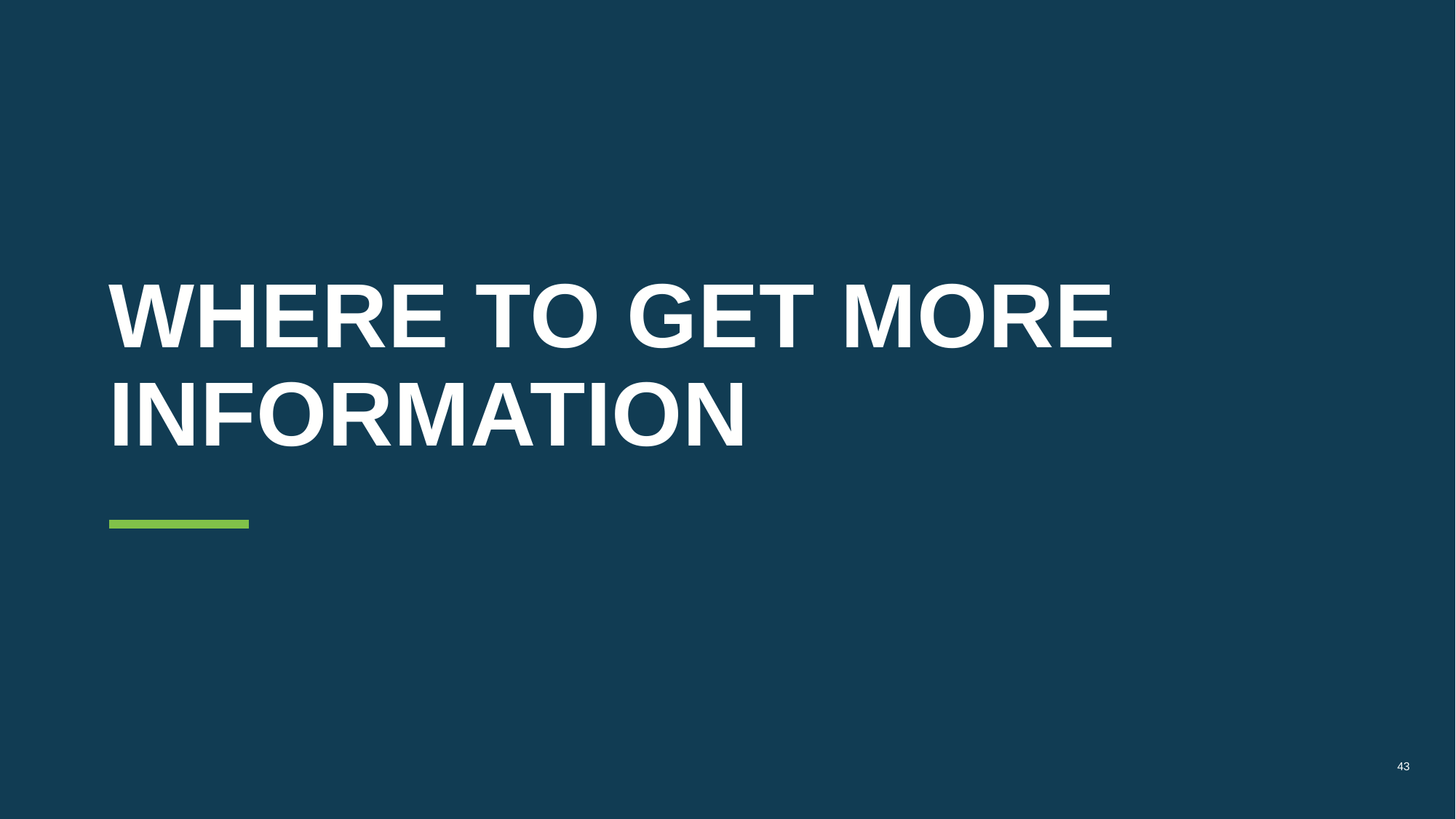

# Where to get more information
43